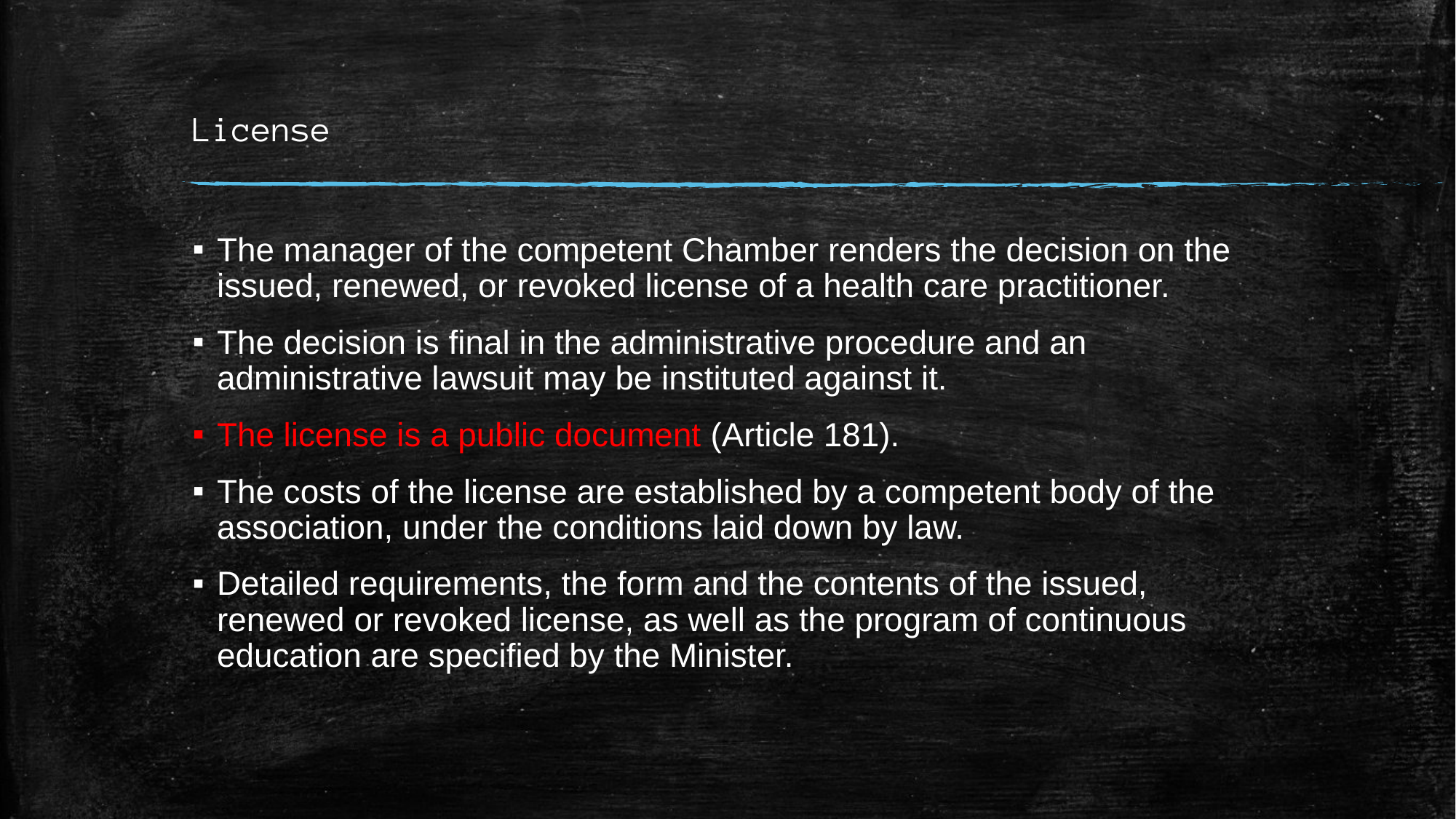

# License
The manager of the competent Chamber renders the decision on the issued, renewed, or revoked license of a health care practitioner.
The decision is ﬁnal in the administrative procedure and an administrative lawsuit may be instituted against it.
The license is a public document (Article 181).
The costs of the license are established by a competent body of the association, under the conditions laid down by law.
Detailed requirements, the form and the contents of the issued, renewed or revoked license, as well as the program of continuous education are speciﬁed by the Minister.